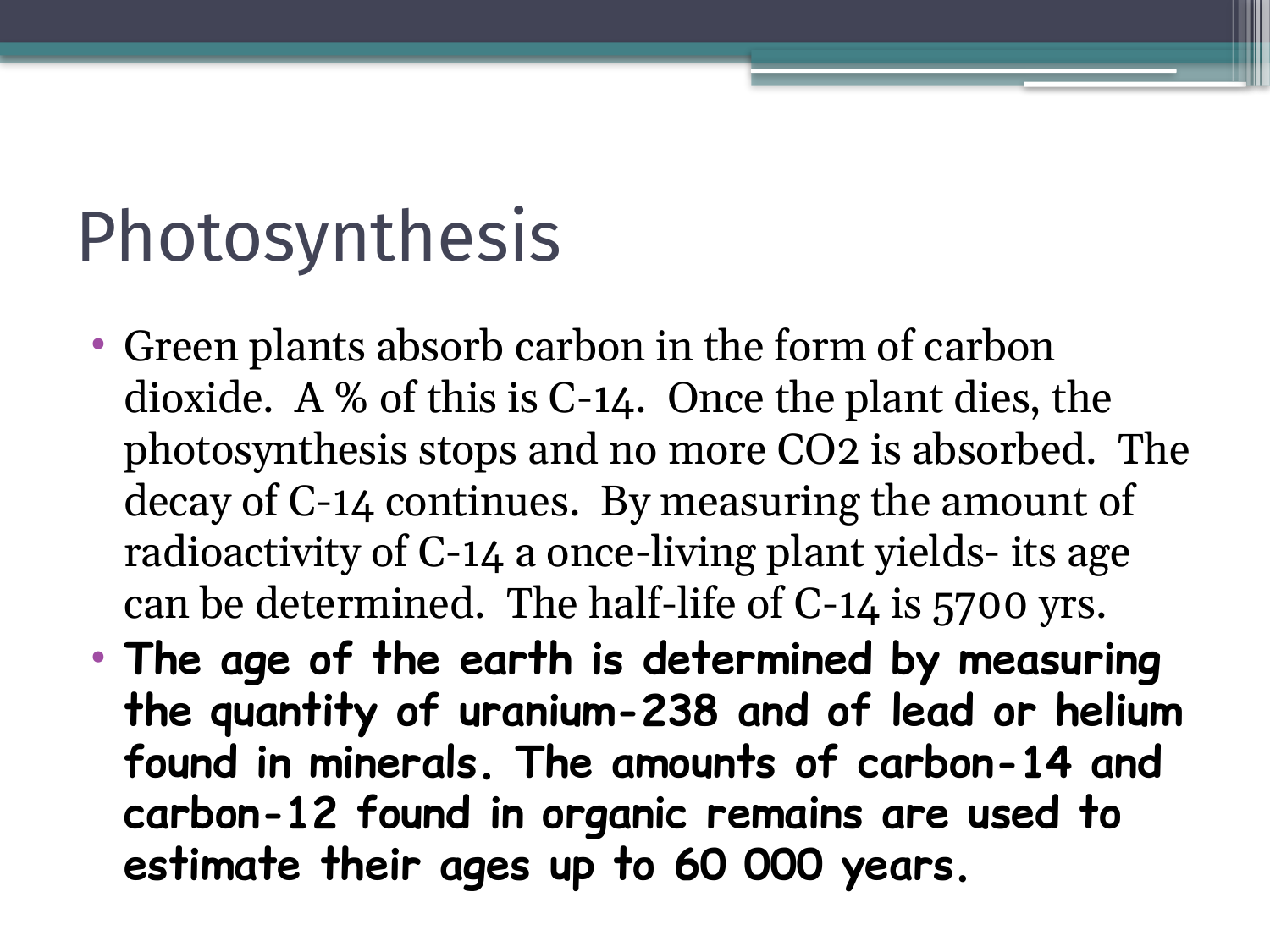

# Photosynthesis
Green plants absorb carbon in the form of carbon dioxide.  A % of this is C-14.  Once the plant dies, the photosynthesis stops and no more CO2 is absorbed.  The decay of C-14 continues.  By measuring the amount of radioactivity of C-14 a once-living plant yields- its age can be determined.  The half-life of C-14 is 5700 yrs.
The age of the earth is determined by measuring the quantity of uranium-238 and of lead or helium found in minerals. The amounts of carbon-14 and carbon-12 found in organic remains are used to estimate their ages up to 60 000 years.